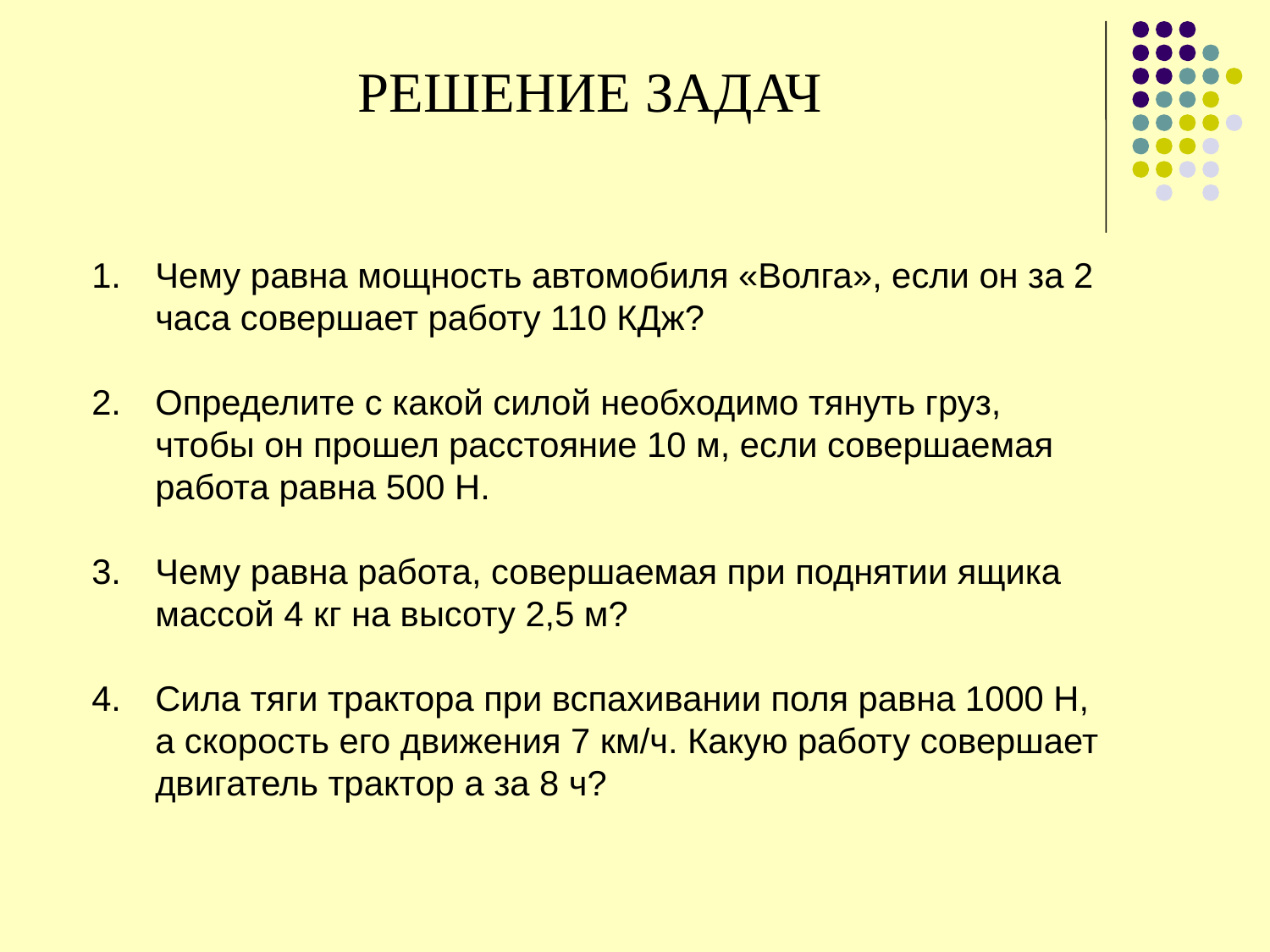

#
РЕШЕНИЕ ЗАДАЧ

Чему равна мощность автомобиля «Волга», если он за 2 часа совершает работу 110 КДж?

Определите с какой силой необходимо тянуть груз, чтобы он прошел расстояние 10 м, если совершаемая работа равна 500 Н.

Чему равна работа, совершаемая при поднятии ящика массой 4 кг на высоту 2,5 м?

Сила тяги трактора при вспахивании поля равна 1000 Н, а скорость его движения 7 км/ч. Какую работу совершает двигатель трактор а за 8 ч?